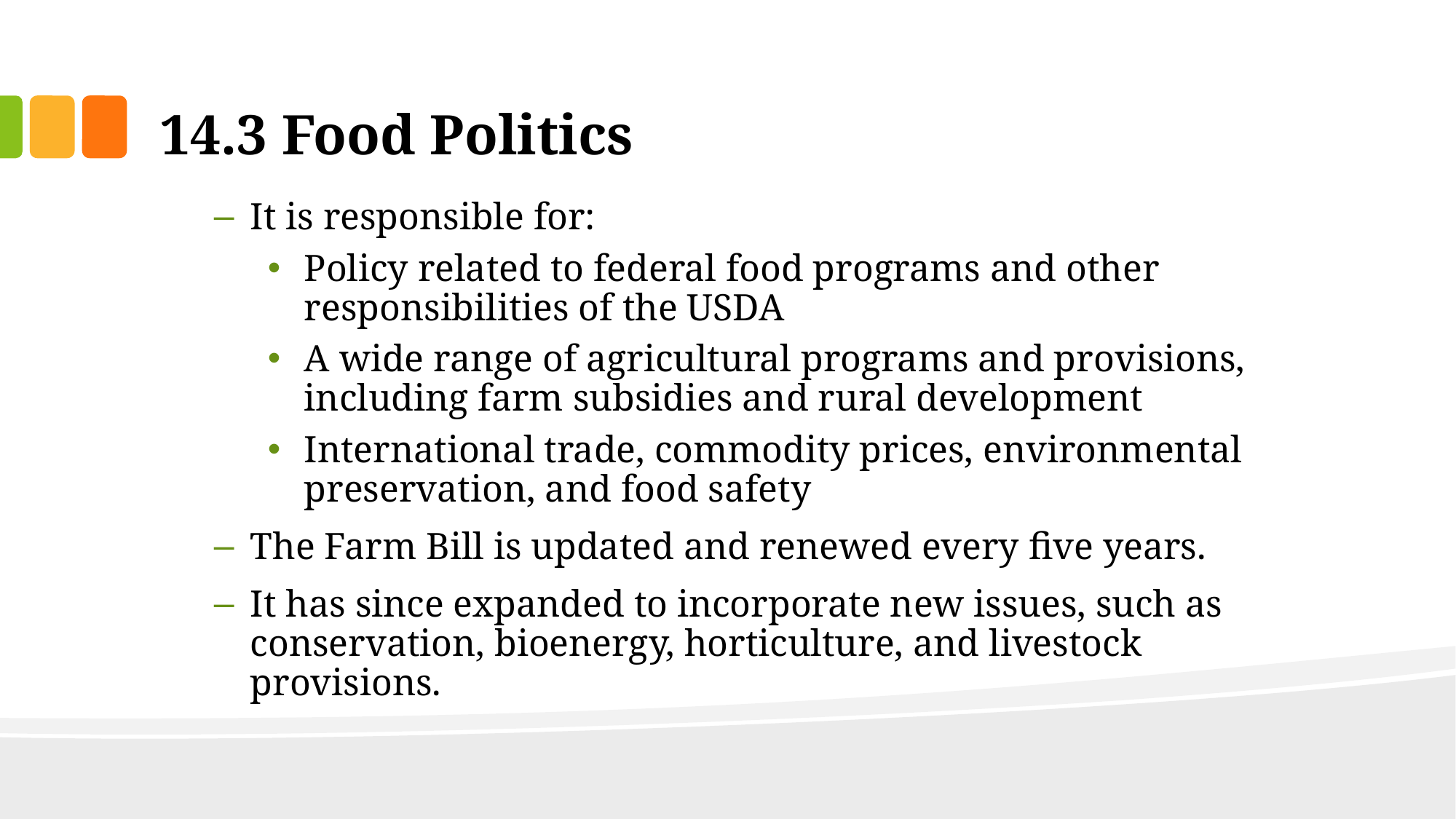

# 14.3 Food Politics
It is responsible for:
Policy related to federal food programs and other responsibilities of the USDA
A wide range of agricultural programs and provisions, including farm subsidies and rural development
International trade, commodity prices, environmental preservation, and food safety
The Farm Bill is updated and renewed every five years.
It has since expanded to incorporate new issues, such as conservation, bioenergy, horticulture, and livestock provisions.